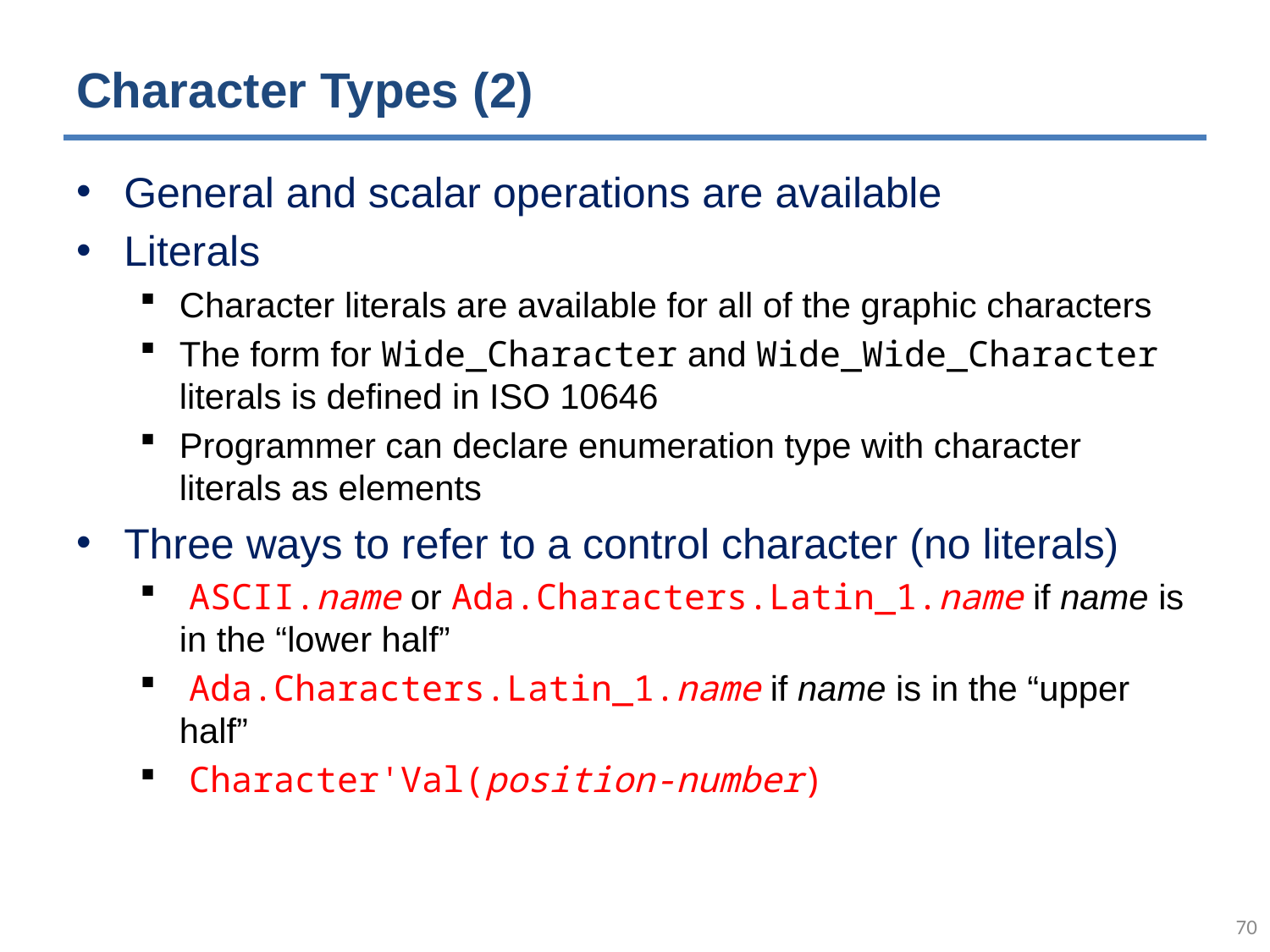

# Character Types (2)
General and scalar operations are available
Literals
Character literals are available for all of the graphic characters
The form for Wide_Character and Wide_Wide_Character literals is defined in ISO 10646
Programmer can declare enumeration type with character literals as elements
Three ways to refer to a control character (no literals)
 ASCII.name or Ada.Characters.Latin_1.name if name is in the “lower half”
 Ada.Characters.Latin_1.name if name is in the “upper half”
 Character'Val(position-number)

70